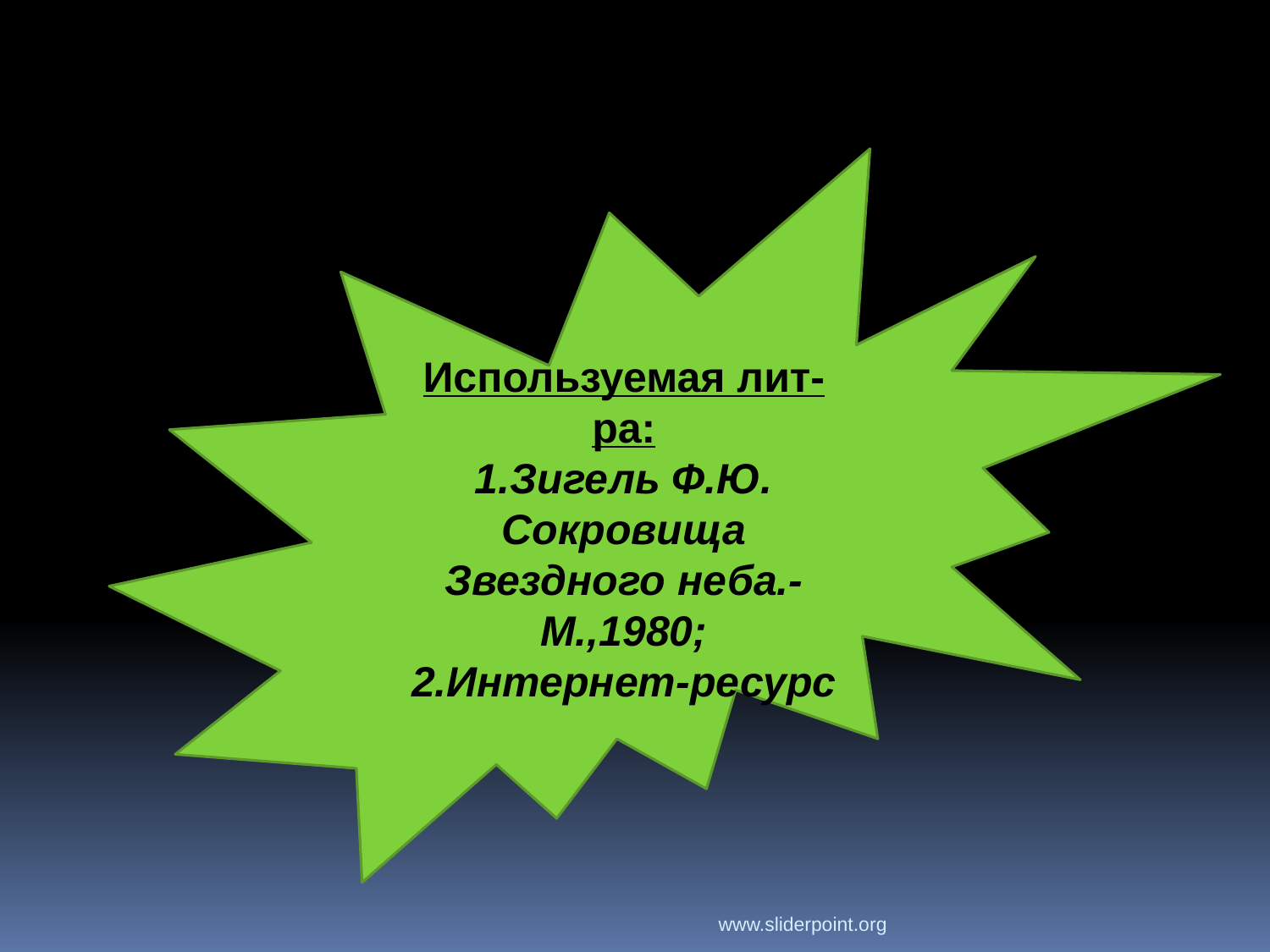

Используемая лит-ра:
1.Зигель Ф.Ю. Сокровища Звездного неба.-М.,1980;
2.Интернет-ресурс
www.sliderpoint.org